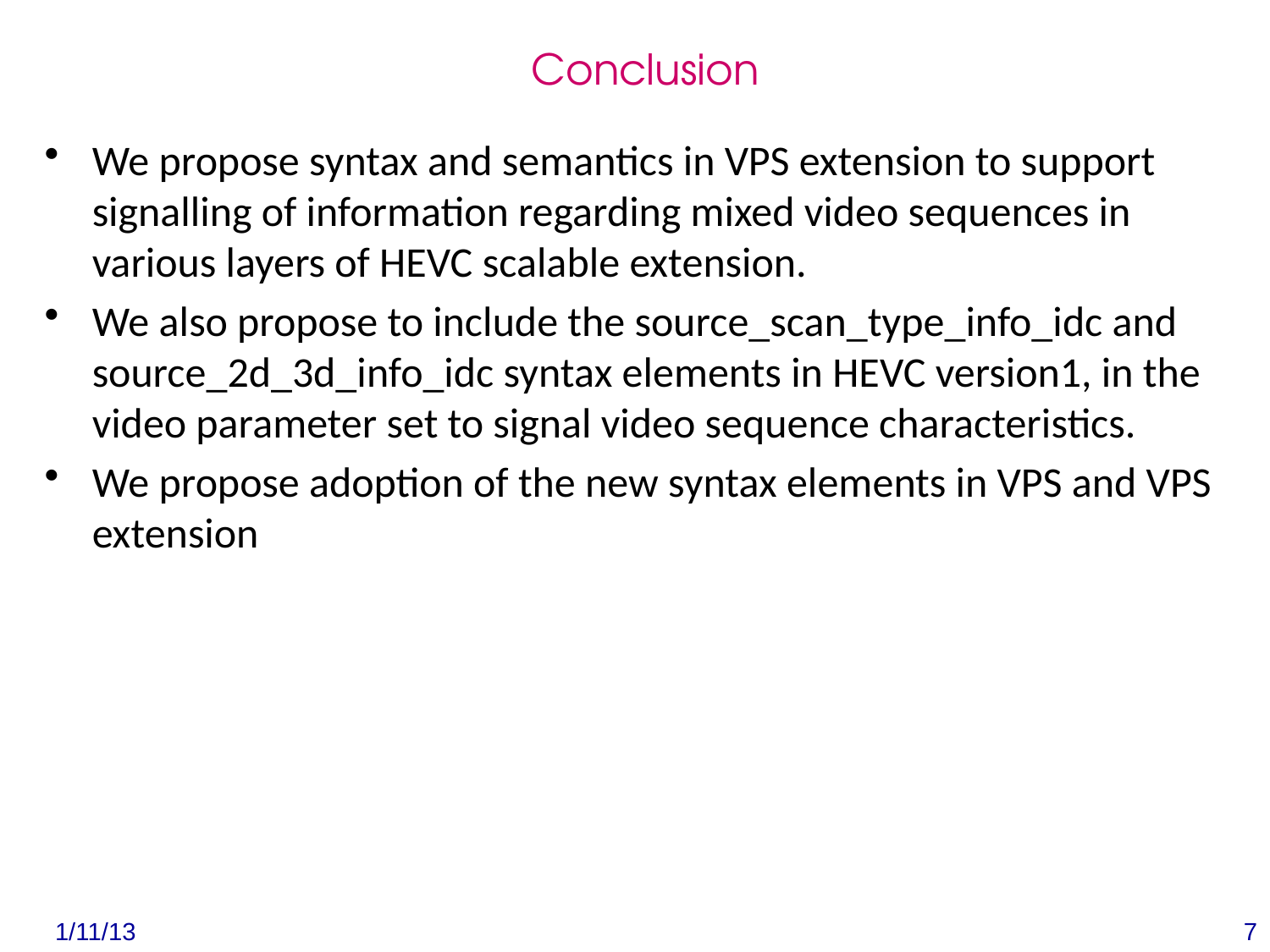

# Conclusion
We propose syntax and semantics in VPS extension to support signalling of information regarding mixed video sequences in various layers of HEVC scalable extension.
We also propose to include the source_scan_type_info_idc and source_2d_3d_info_idc syntax elements in HEVC version1, in the video parameter set to signal video sequence characteristics.
We propose adoption of the new syntax elements in VPS and VPS extension
1/11/13
7